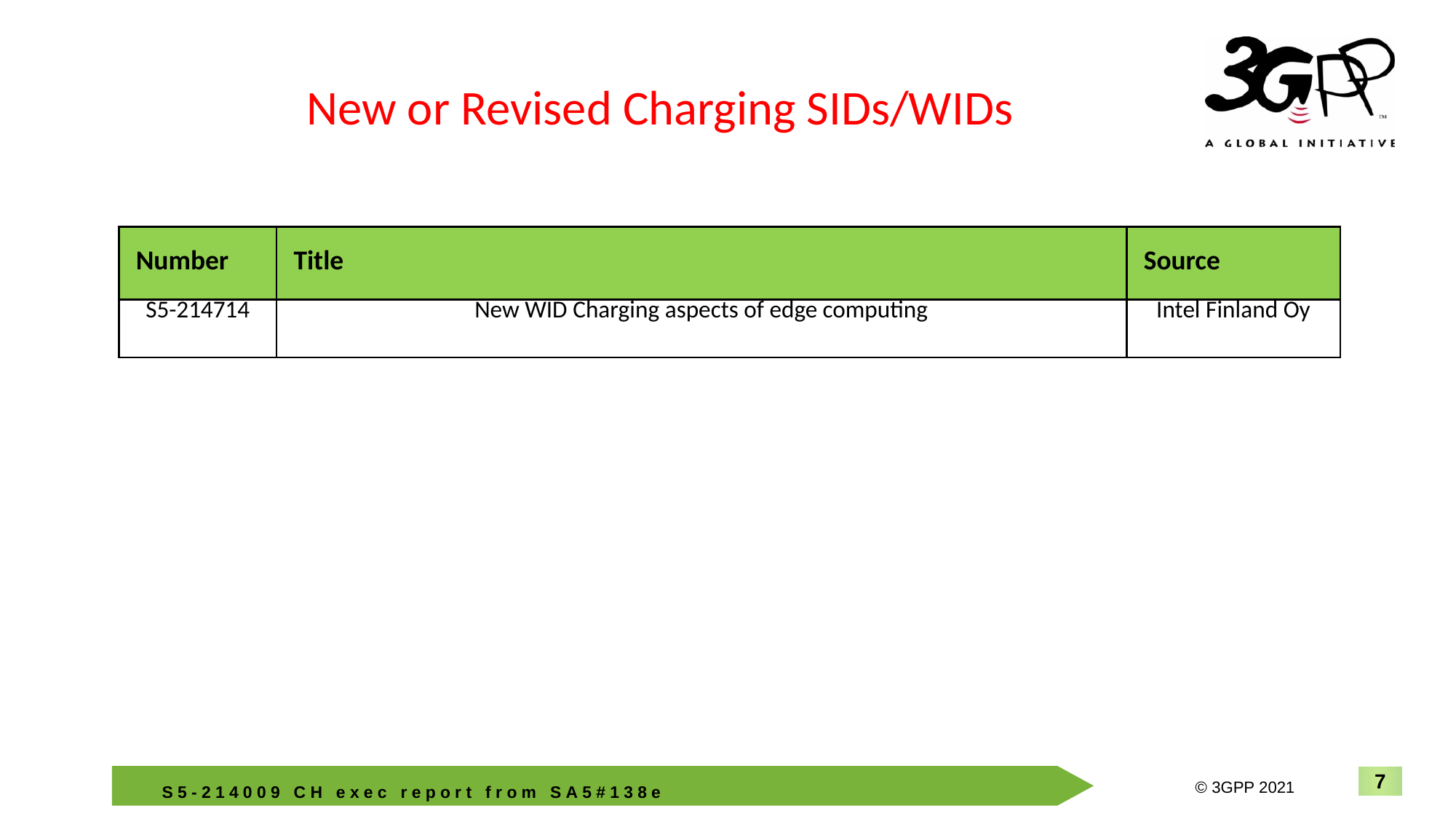

New or Revised Charging SIDs/WIDs
| Number | Title | Source |
| --- | --- | --- |
| S5-214714 | New WID Charging aspects of edge computing | Intel Finland Oy |